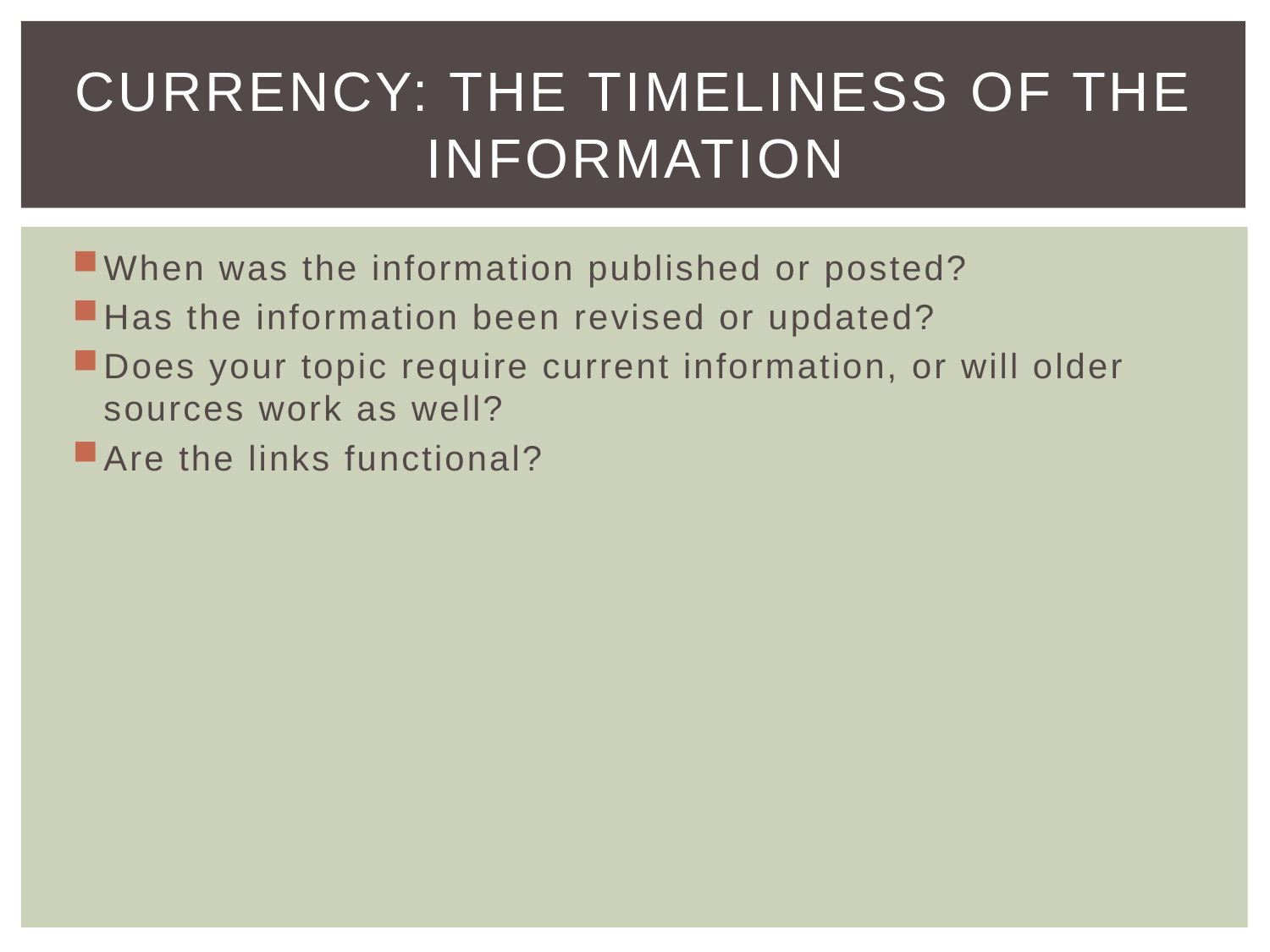

# Currency: The timeliness of the information
When was the information published or posted?
Has the information been revised or updated?
Does your topic require current information, or will older sources work as well?
Are the links functional?